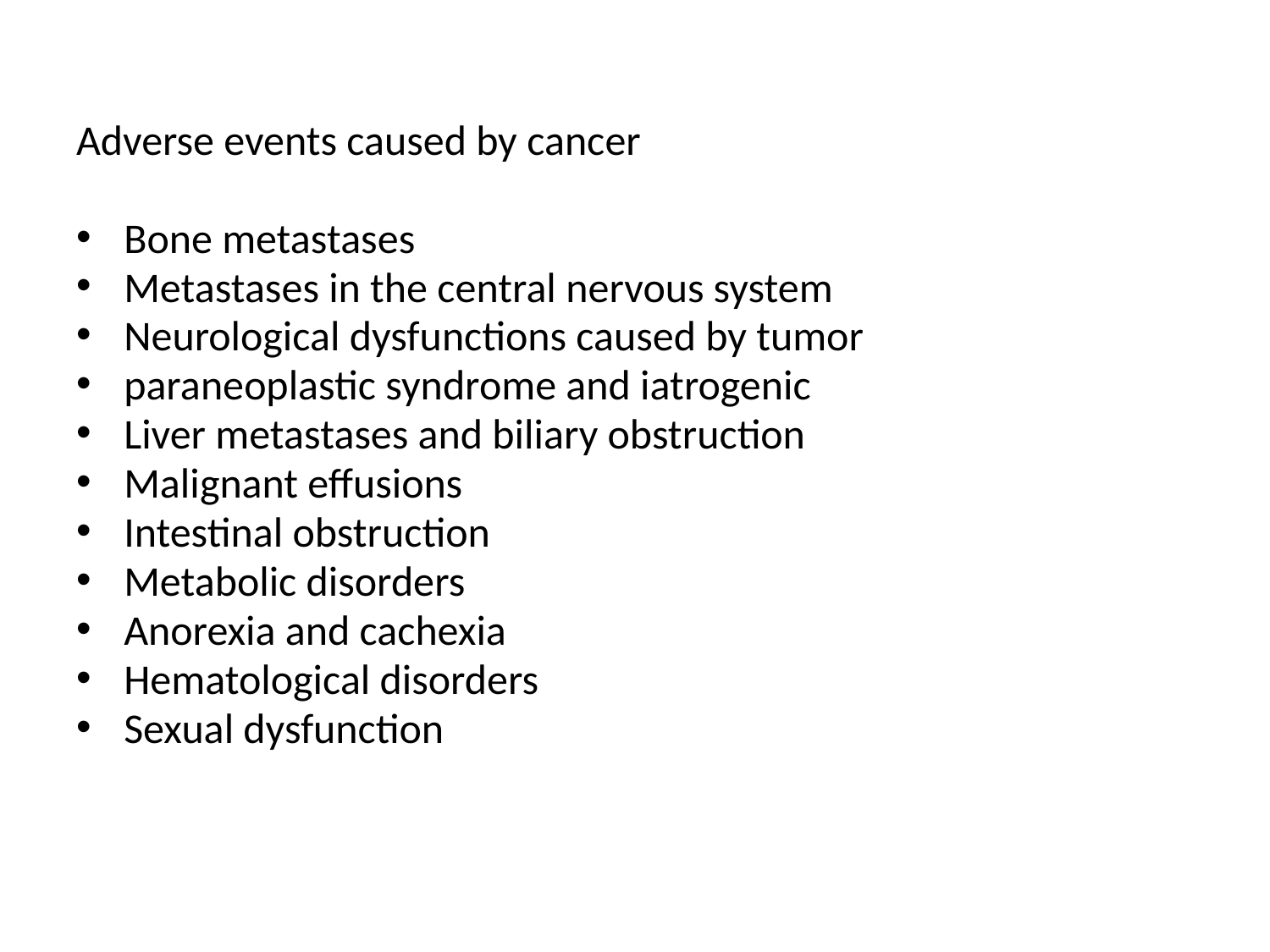

Adverse events caused by cancer

Bone metastases
Metastases in the central nervous system
Neurological dysfunctions caused by tumor
paraneoplastic syndrome and iatrogenic
Liver metastases and biliary obstruction
Malignant effusions
Intestinal obstruction
Metabolic disorders
Anorexia and cachexia
Hematological disorders
Sexual dysfunction